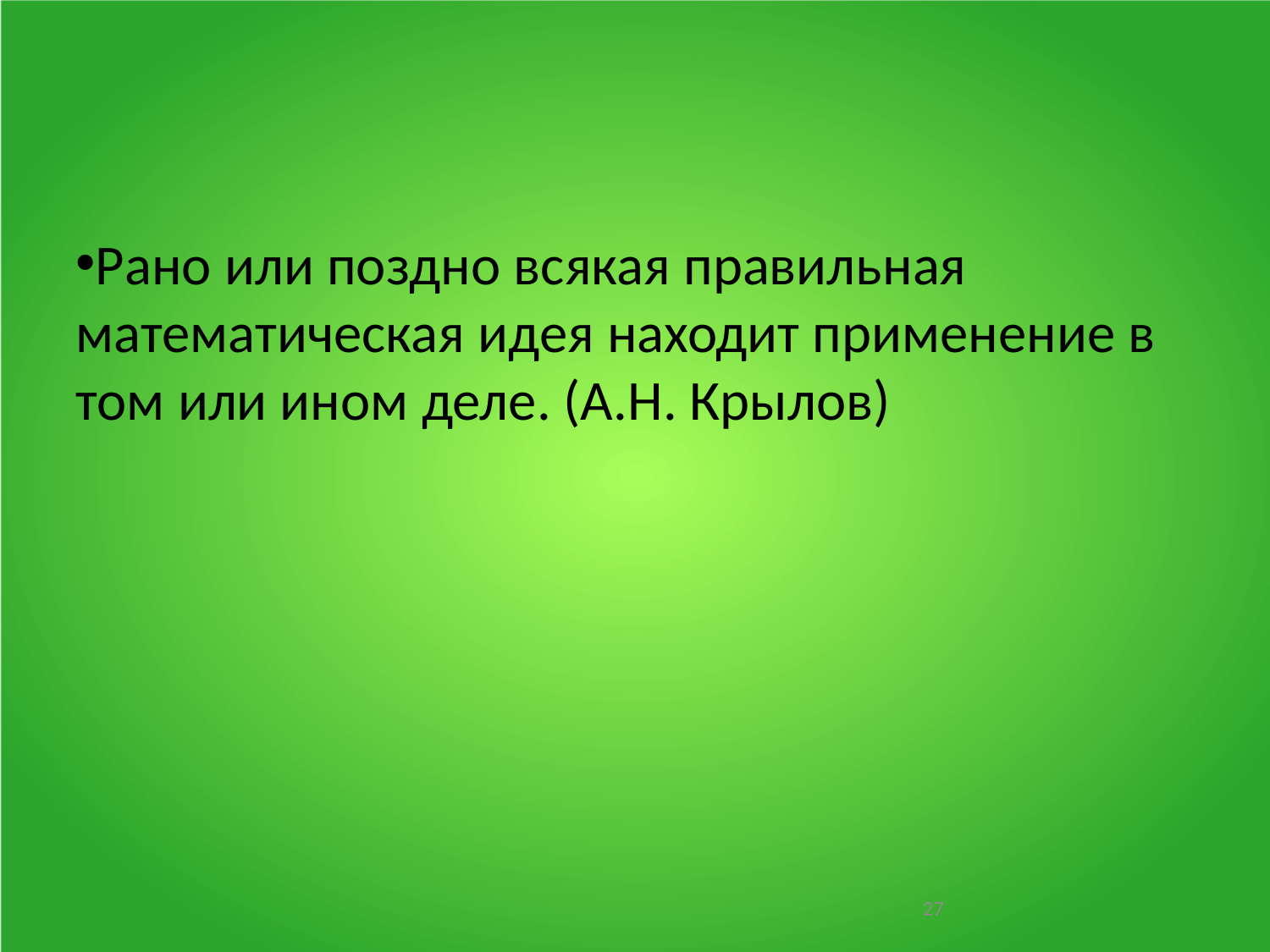

Рано или поздно всякая правильная математическая идея находит применение в том или ином деле. (А.Н. Крылов)

27